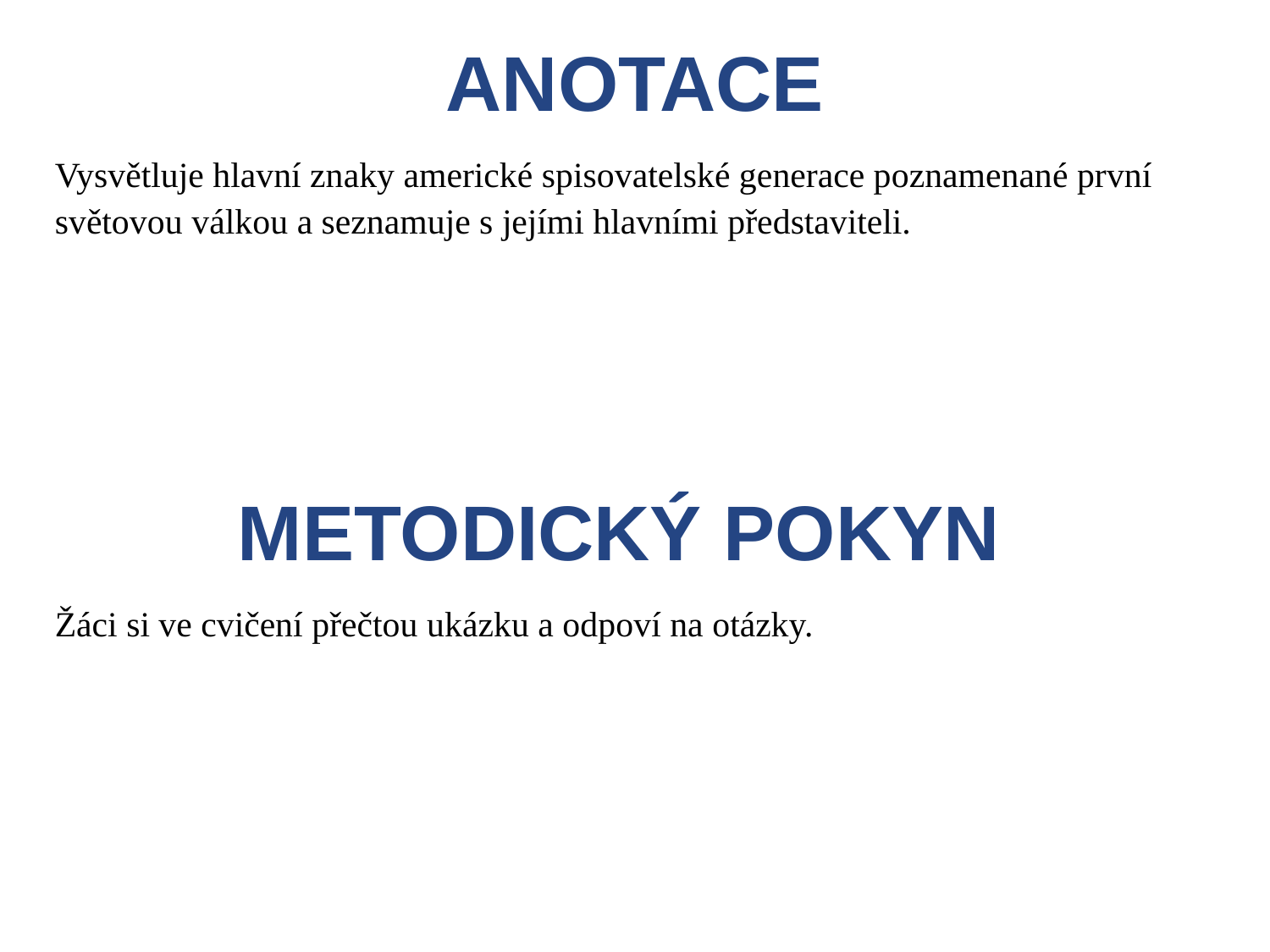

ANOTACE
Vysvětluje hlavní znaky americké spisovatelské generace poznamenané první světovou válkou a seznamuje s jejími hlavními představiteli.
METODICKÝ POKYN
Žáci si ve cvičení přečtou ukázku a odpoví na otázky.